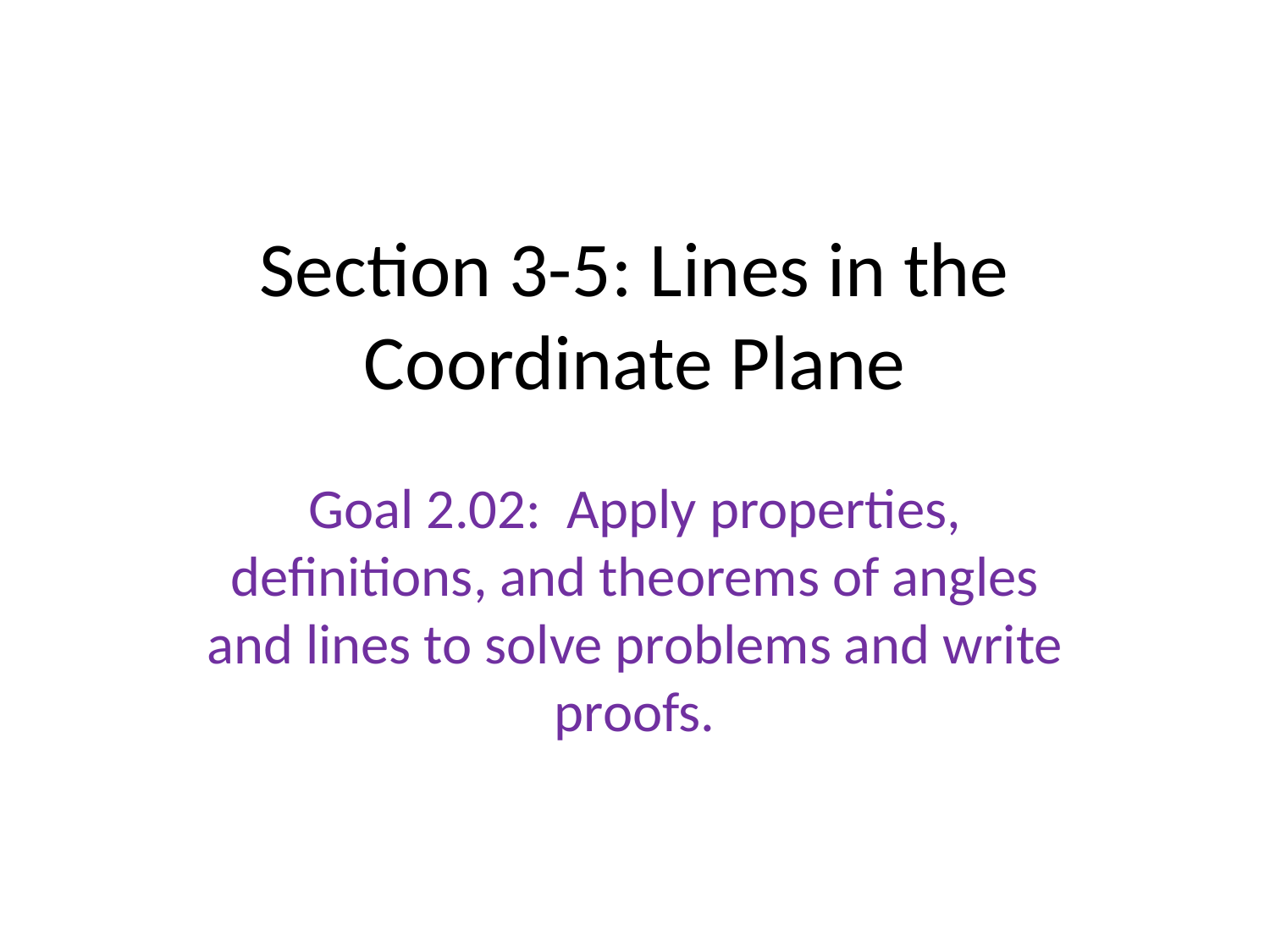

# Section 3-5: Lines in the Coordinate Plane
Goal 2.02:  Apply properties, definitions, and theorems of angles and lines to solve problems and write proofs.